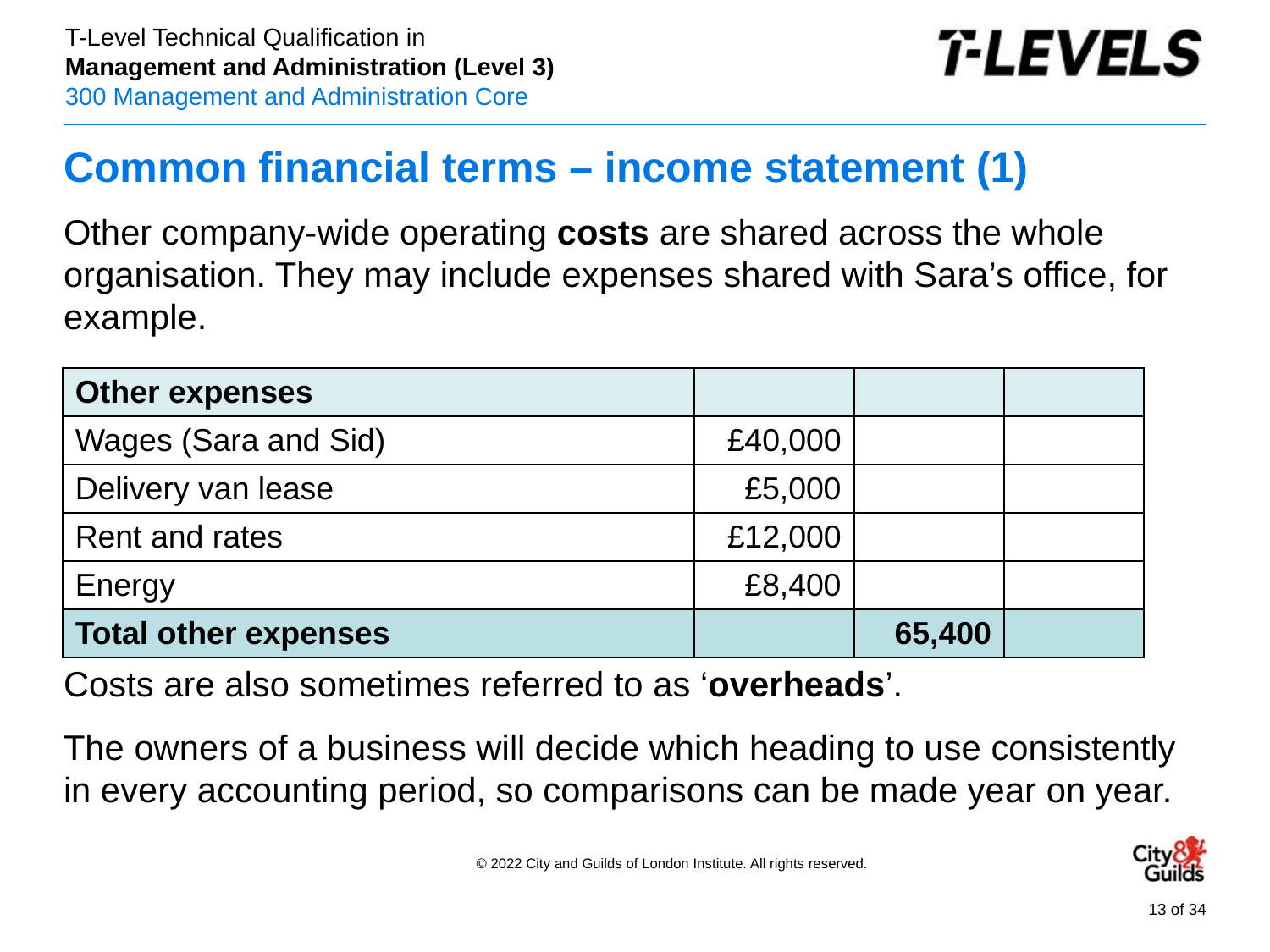

# Common financial terms – income statement (1)
Other company-wide operating costs are shared across the whole organisation. They may include expenses shared with Sara’s office, for example.

Costs are also sometimes referred to as ‘overheads’.
The owners of a business will decide which heading to use consistently in every accounting period, so comparisons can be made year on year.

| Other expenses |  |  |  |
| --- | --- | --- | --- |
| Wages (Sara and Sid) | £40,000 |  |  |
| Delivery van lease | £5,000 |  |  |
| Rent and rates | £12,000 |  |  |
| Energy | £8,400 |  |  |
| Total other expenses |  | 65,400 |  |